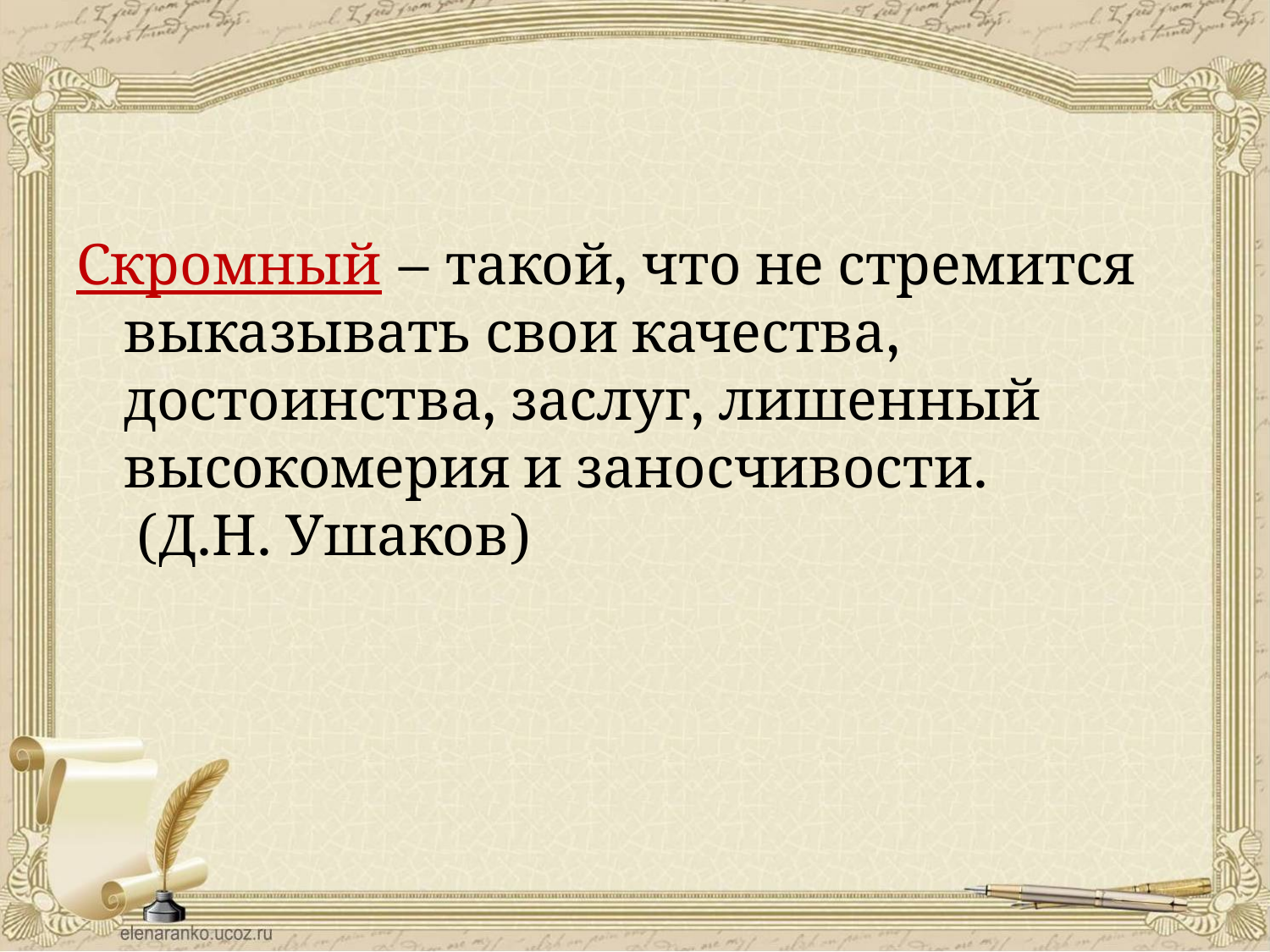

#
Скромный – такой, что не стремится выказывать свои качества, достоинства, заслуг, лишенный высокомерия и заносчивости.                 (Д.Н. Ушаков)